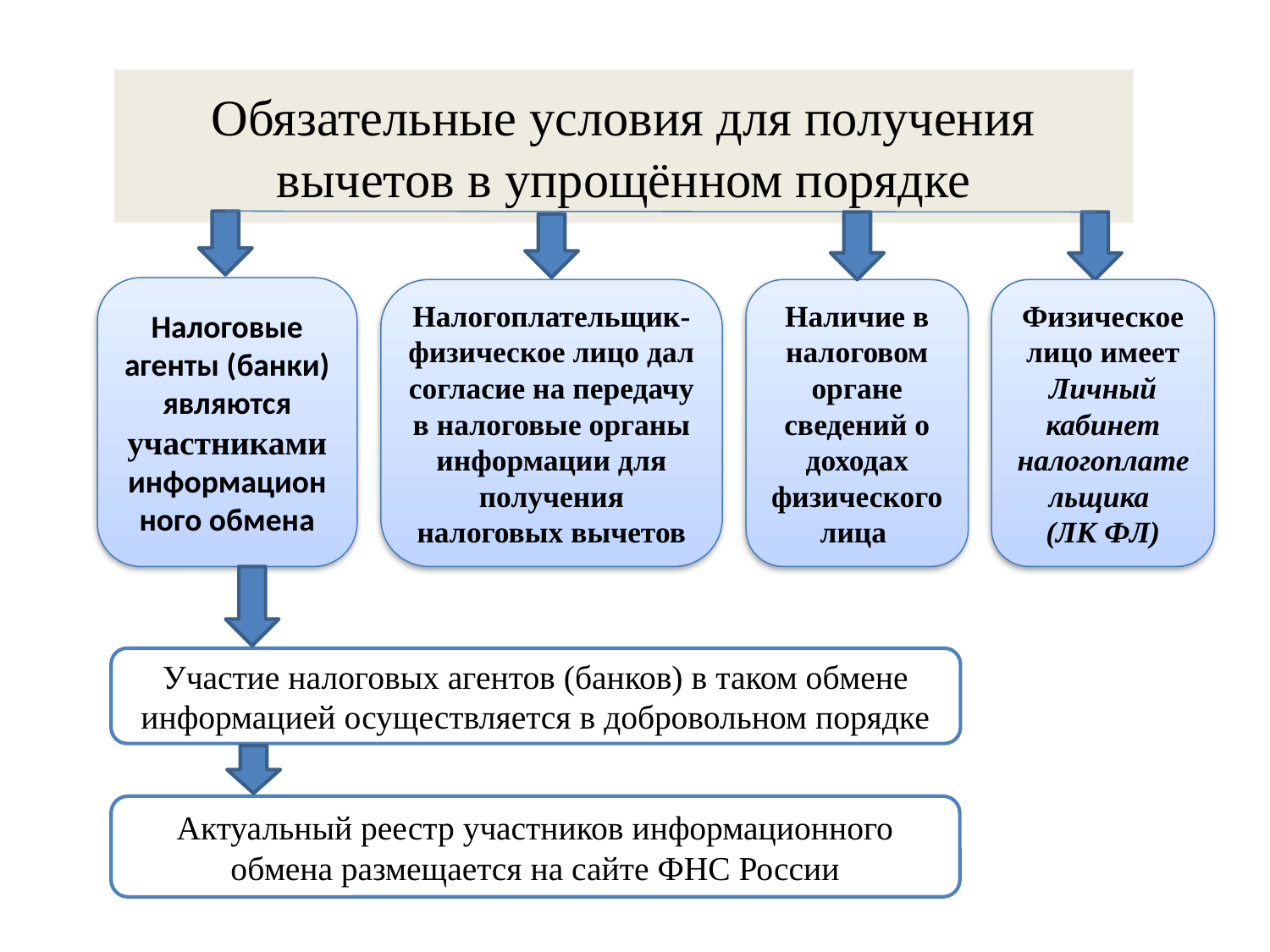

# Обязательные условия для получения вычетов в упрощённом порядке

Налоговые агенты (банки) являются участниками информационного обмена
Налогоплательщик-физическое лицо дал согласие на передачу в налоговые органы информации для получения налоговых вычетов
Наличие в налоговом органе сведений о доходах физического лица
Физическое лицо имеет Личный кабинет налогоплательщика
(ЛК ФЛ)

Участие налоговых агентов (банков) в таком обмене информацией осуществляется в добровольном порядке

Актуальный реестр участников информационного обмена размещается на сайте ФНС России
14